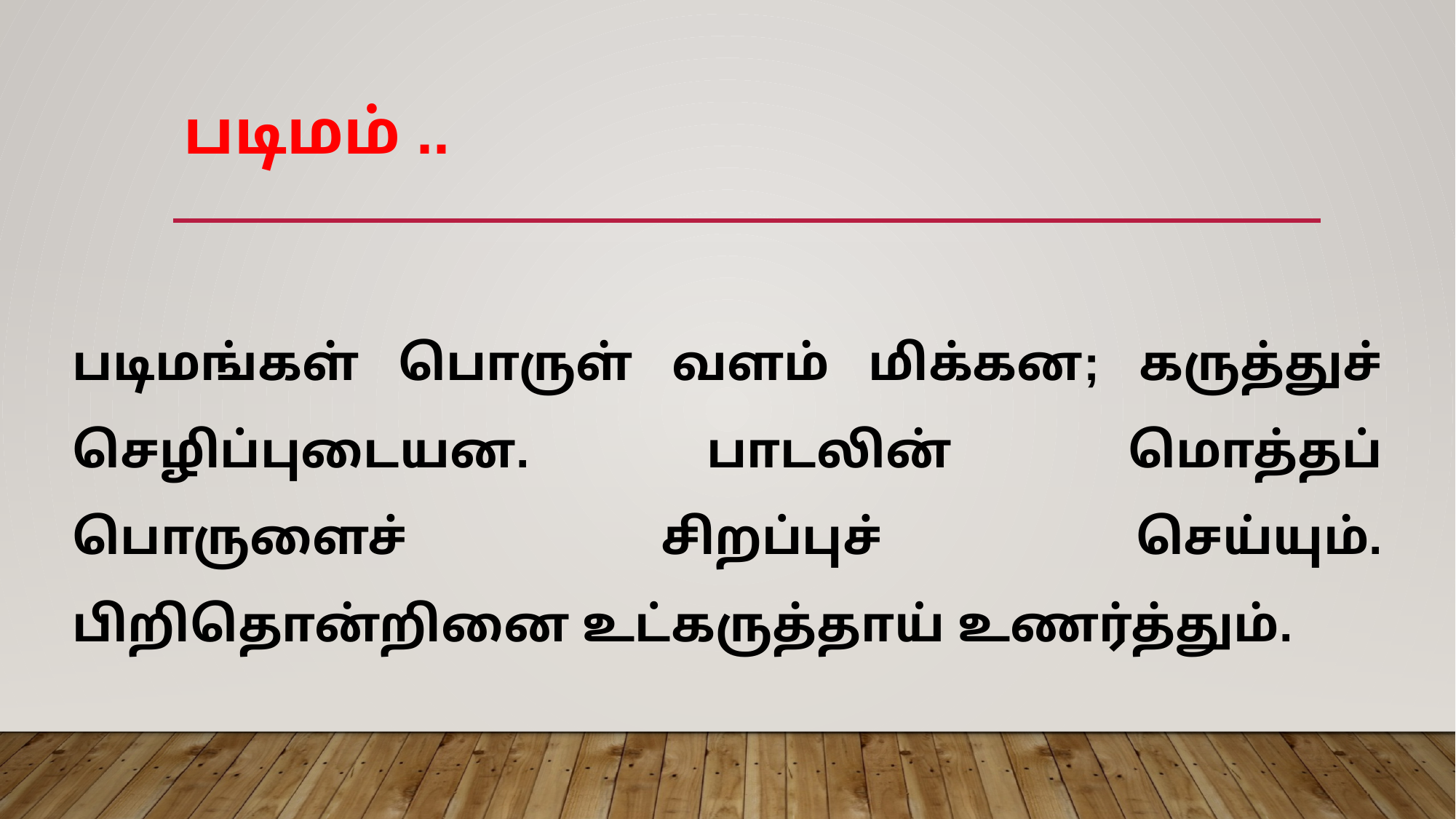

# படிமம் ..
படிமங்கள் பொருள் வளம் மிக்கன; கருத்துச் செழிப்புடையன. பாடலின் மொத்தப் பொருளைச் சிறப்புச் செய்யும். பிறிதொன்றினை உட்கருத்தாய் உணர்த்தும்.